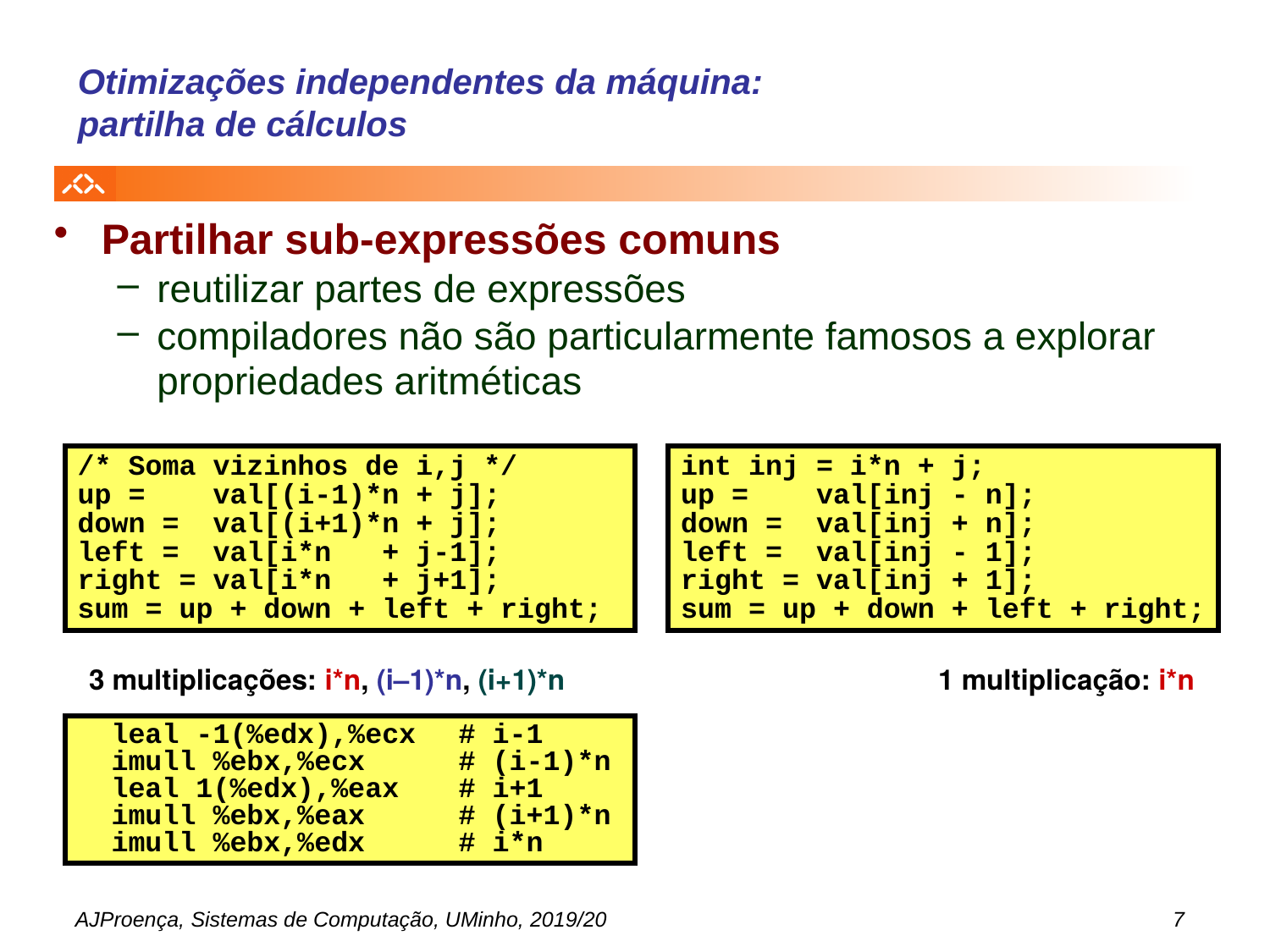

# Otimizações independentes da máquina: partilha de cálculos

Partilhar sub-expressões comuns
reutilizar partes de expressões
compiladores não são particularmente famosos a explorar propriedades aritméticas
/* Soma vizinhos de i,j */
up =    val[(i-1)*n + j];
down =  val[(i+1)*n + j];
left =  val[i*n   + j-1];
right = val[i*n   + j+1];
sum = up + down + left + right;
int inj = i*n + j;
up =    val[inj - n];
down =  val[inj + n];
left =  val[inj - 1];
right = val[inj + 1];
sum = up + down + left + right;
3 multiplicações: i*n, (i–1)*n, (i+1)*n
1 multiplicação: i*n
  leal -1(%edx),%ecx  	# i-1
  imull %ebx,%ecx	# (i-1)*n
  leal 1(%edx),%eax   	# i+1
  imull %ebx,%eax     	# (i+1)*n
  imull %ebx,%edx     	# i*n